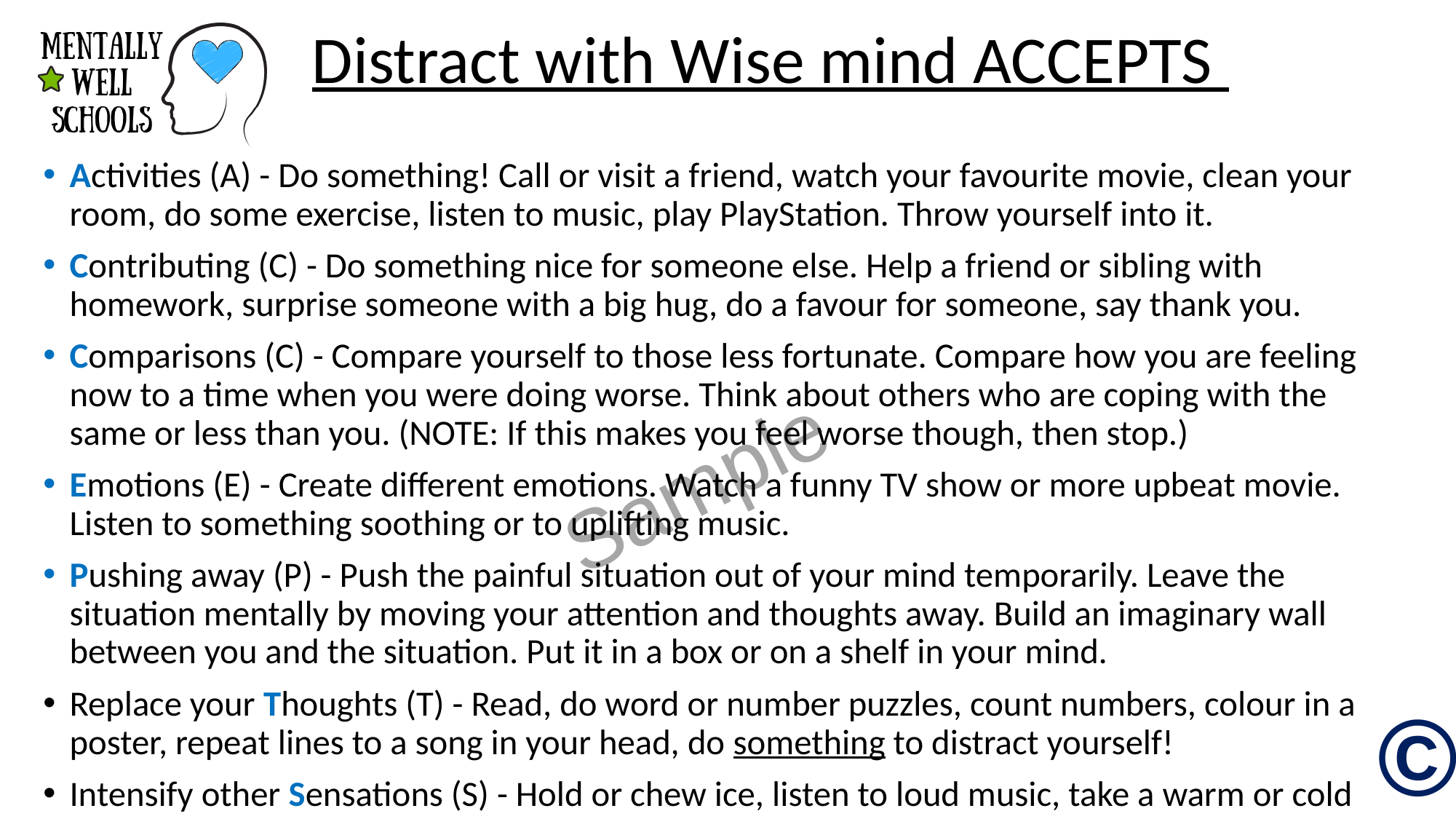

# Distract with Wise mind ACCEPTS
Activities (A) - Do something! Call or visit a friend, watch your favourite movie, clean your room, do some exercise, listen to music, play PlayStation. Throw yourself into it.
Contributing (C) - Do something nice for someone else. Help a friend or sibling with homework, surprise someone with a big hug, do a favour for someone, say thank you.
Comparisons (C) - Compare yourself to those less fortunate. Compare how you are feeling now to a time when you were doing worse. Think about others who are coping with the same or less than you. (NOTE: If this makes you feel worse though, then stop.)
Emotions (E) - Create different emotions. Watch a funny TV show or more upbeat movie. Listen to something soothing or to uplifting music.
Pushing away (P) - Push the painful situation out of your mind temporarily. Leave the situation mentally by moving your attention and thoughts away. Build an imaginary wall between you and the situation. Put it in a box or on a shelf in your mind.
Replace your Thoughts (T) - Read, do word or number puzzles, count numbers, colour in a poster, repeat lines to a song in your head, do something to distract yourself!
Intensify other Sensations (S) - Hold or chew ice, listen to loud music, take a warm or cold shower, squeeze a stress ball, stroke your dog or other pet.